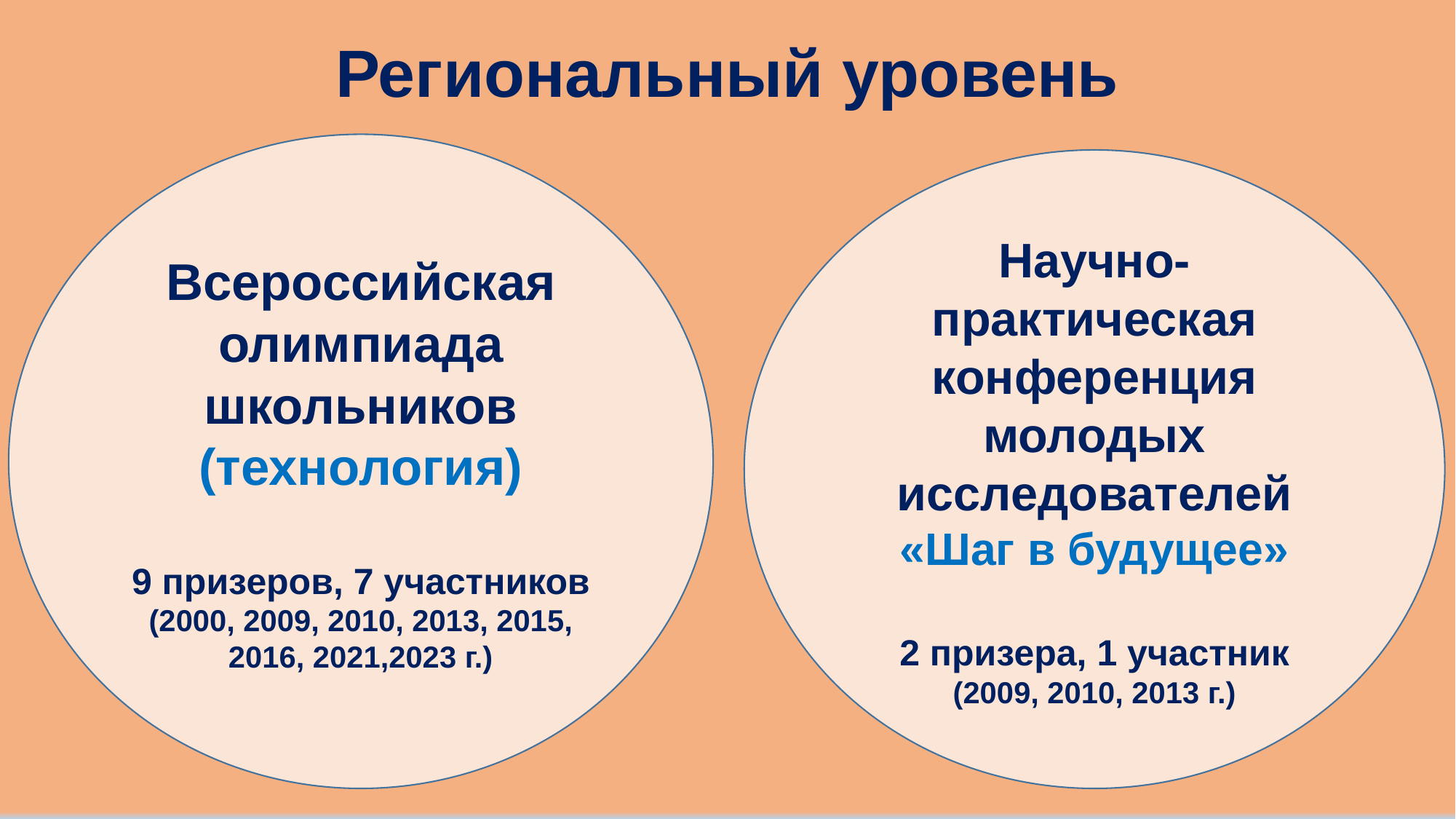

# Региональный уровень
Всероссийская олимпиада школьников (технология)
9 призеров, 7 участников
(2000, 2009, 2010, 2013, 2015, 2016, 2021,2023 г.)
Научно-практическая конференция молодых исследователей
 «Шаг в будущее»
2 призера, 1 участник
(2009, 2010, 2013 г.)